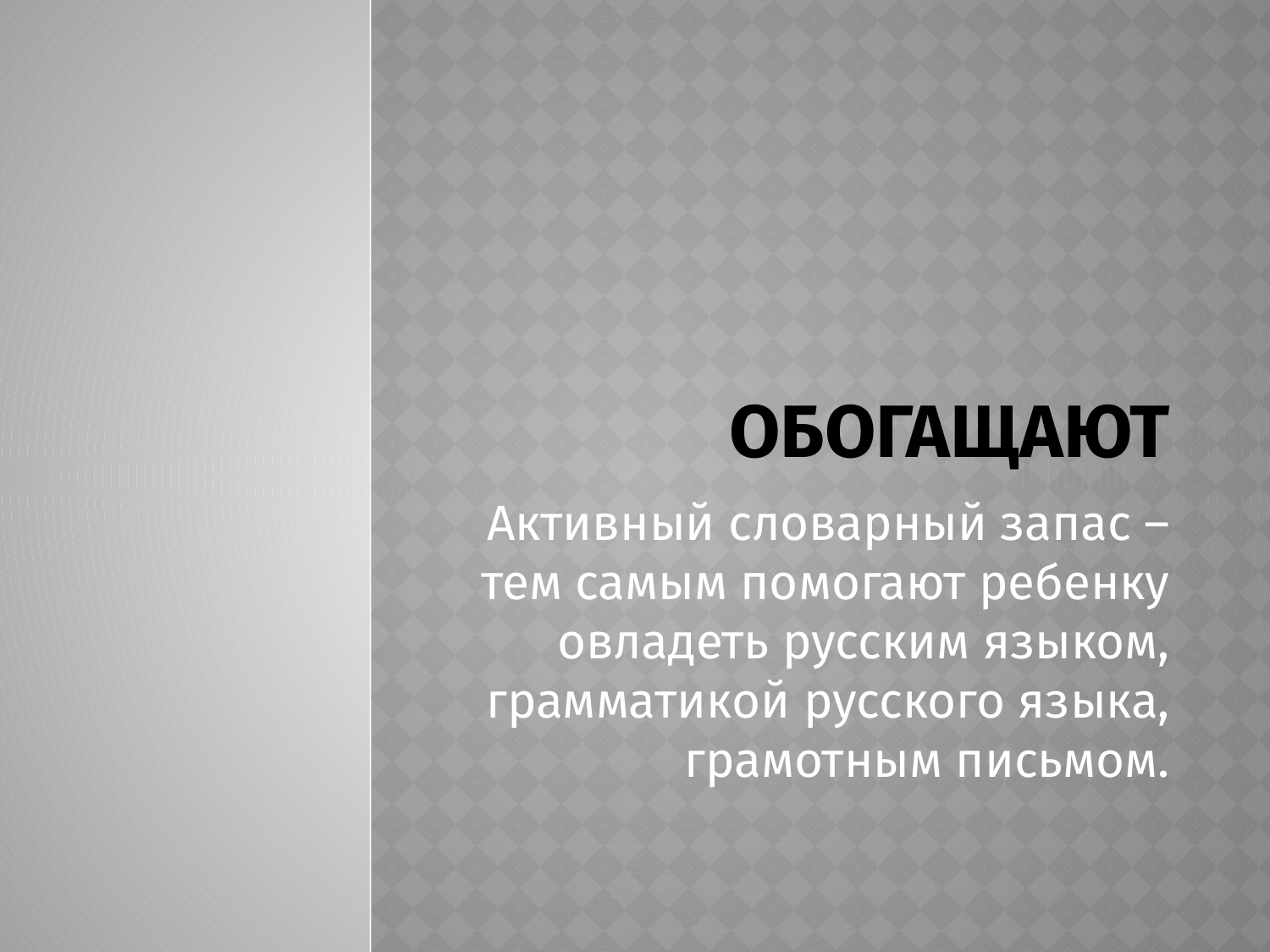

# обогащают
Активный словарный запас – тем самым помогают ребенку овладеть русским языком, грамматикой русского языка, грамотным письмом.